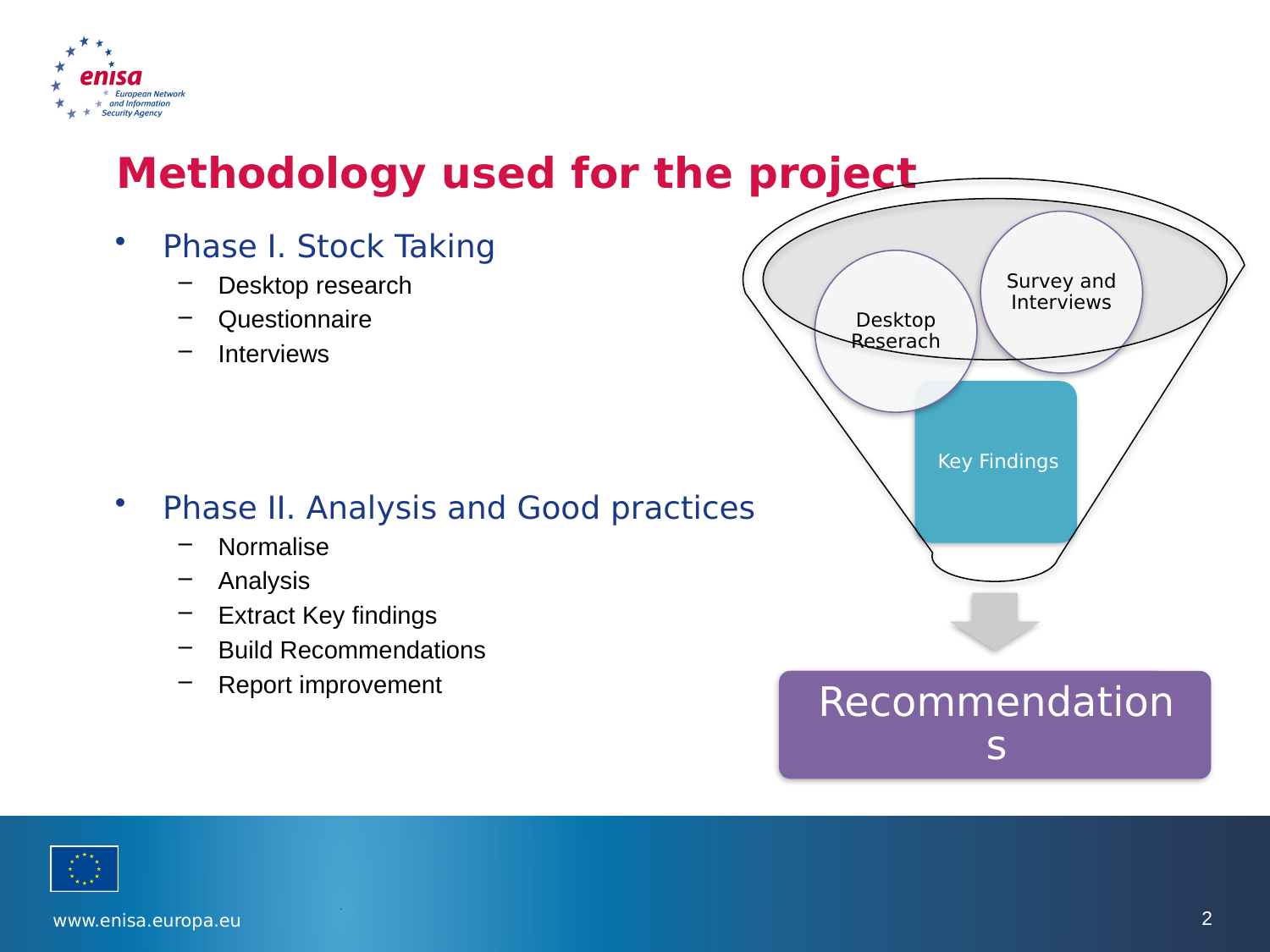

# Methodology used for the project
Recommendations
Key Findings
Desktop Reserach
Survey and Interviews
Phase I. Stock Taking
Desktop research
Questionnaire
Interviews
Phase II. Analysis and Good practices
Normalise
Analysis
Extract Key findings
Build Recommendations
Report improvement